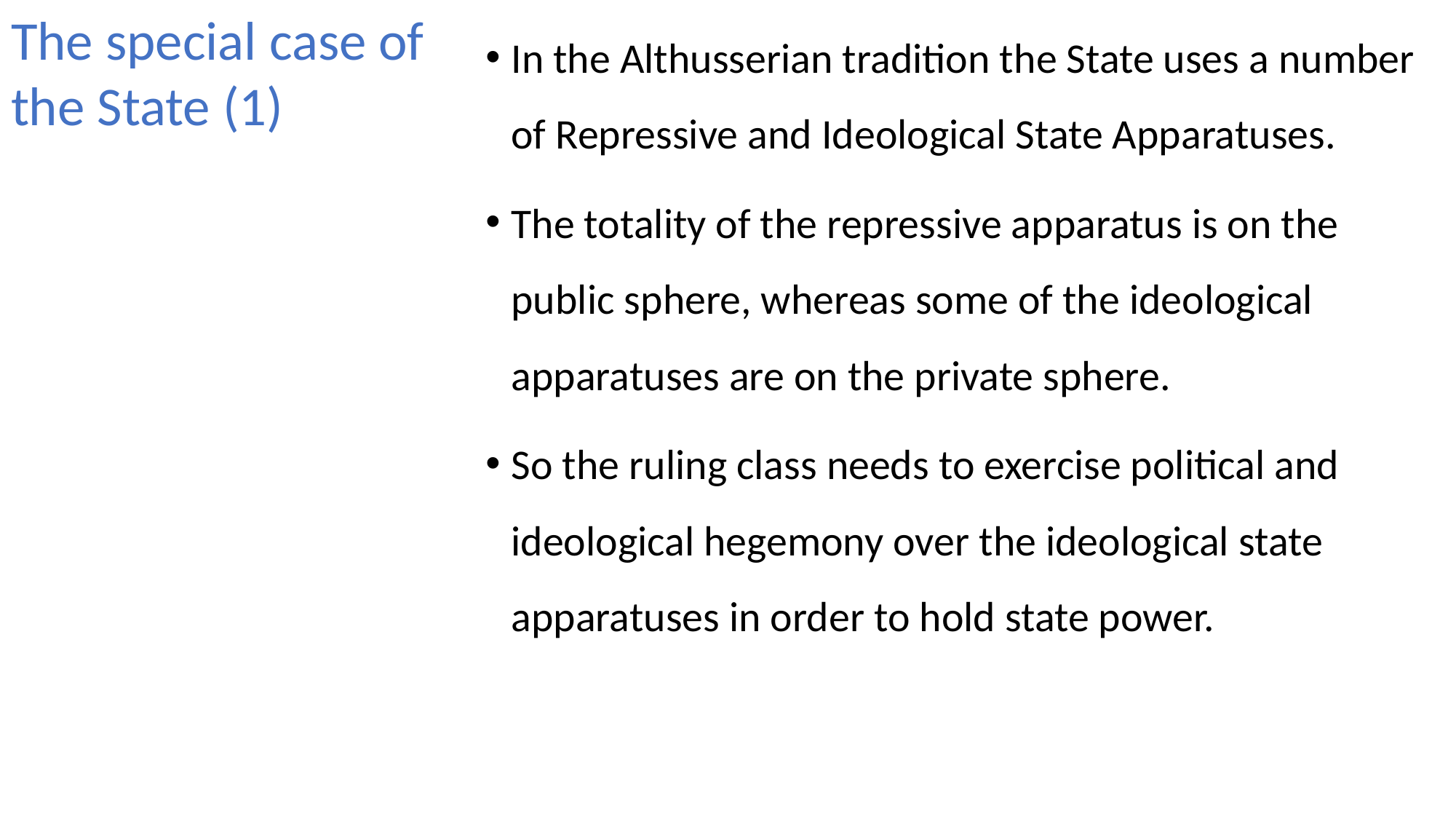

# The special case of the State (1)
In the Althusserian tradition the State uses a number of Repressive and Ideological State Apparatuses.
The totality of the repressive apparatus is on the public sphere, whereas some of the ideological apparatuses are on the private sphere.
So the ruling class needs to exercise political and ideological hegemony over the ideological state apparatuses in order to hold state power.